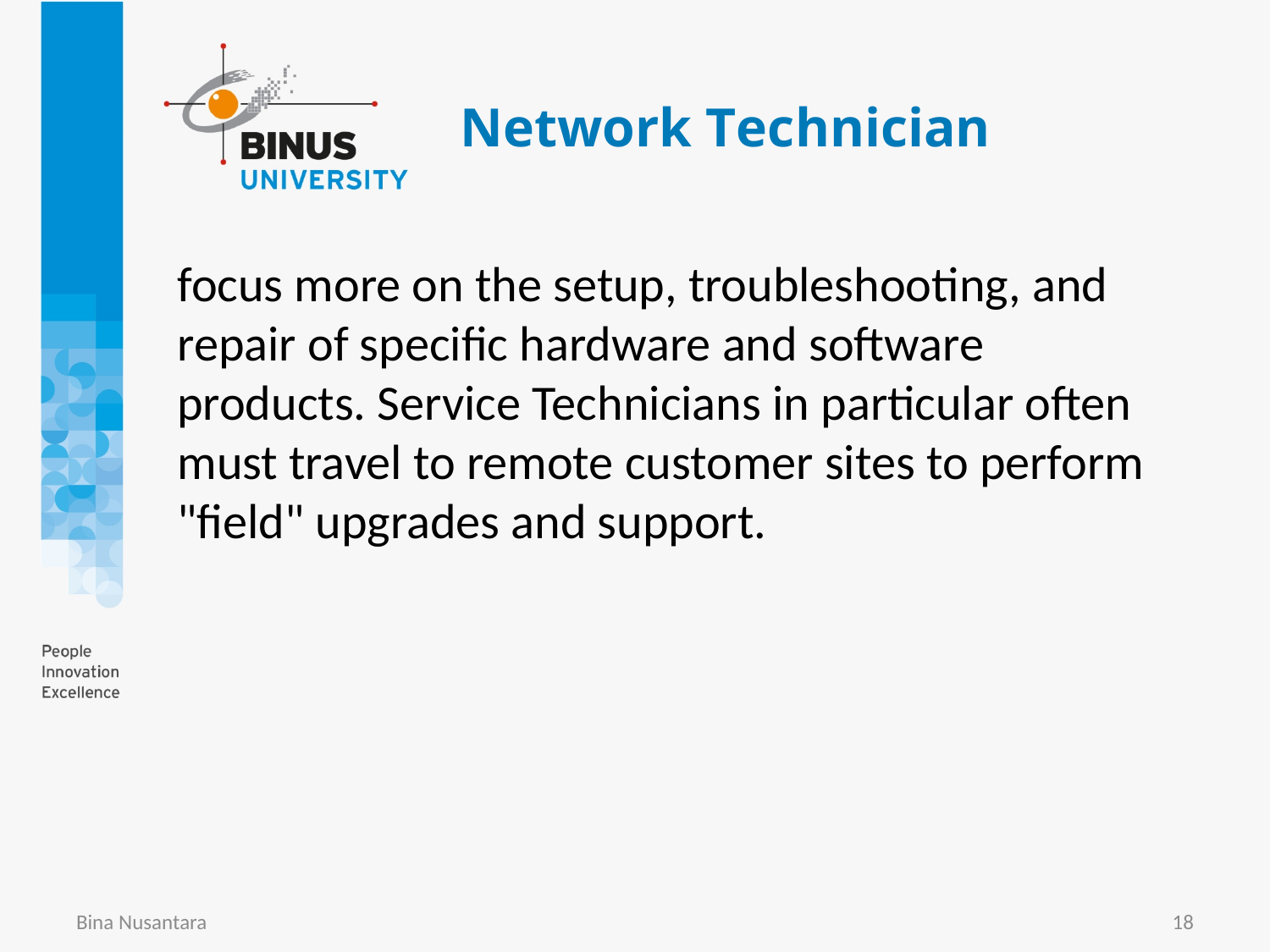

# Network Technician
focus more on the setup, troubleshooting, and repair of specific hardware and software products. Service Technicians in particular often must travel to remote customer sites to perform "field" upgrades and support.
Bina Nusantara
18